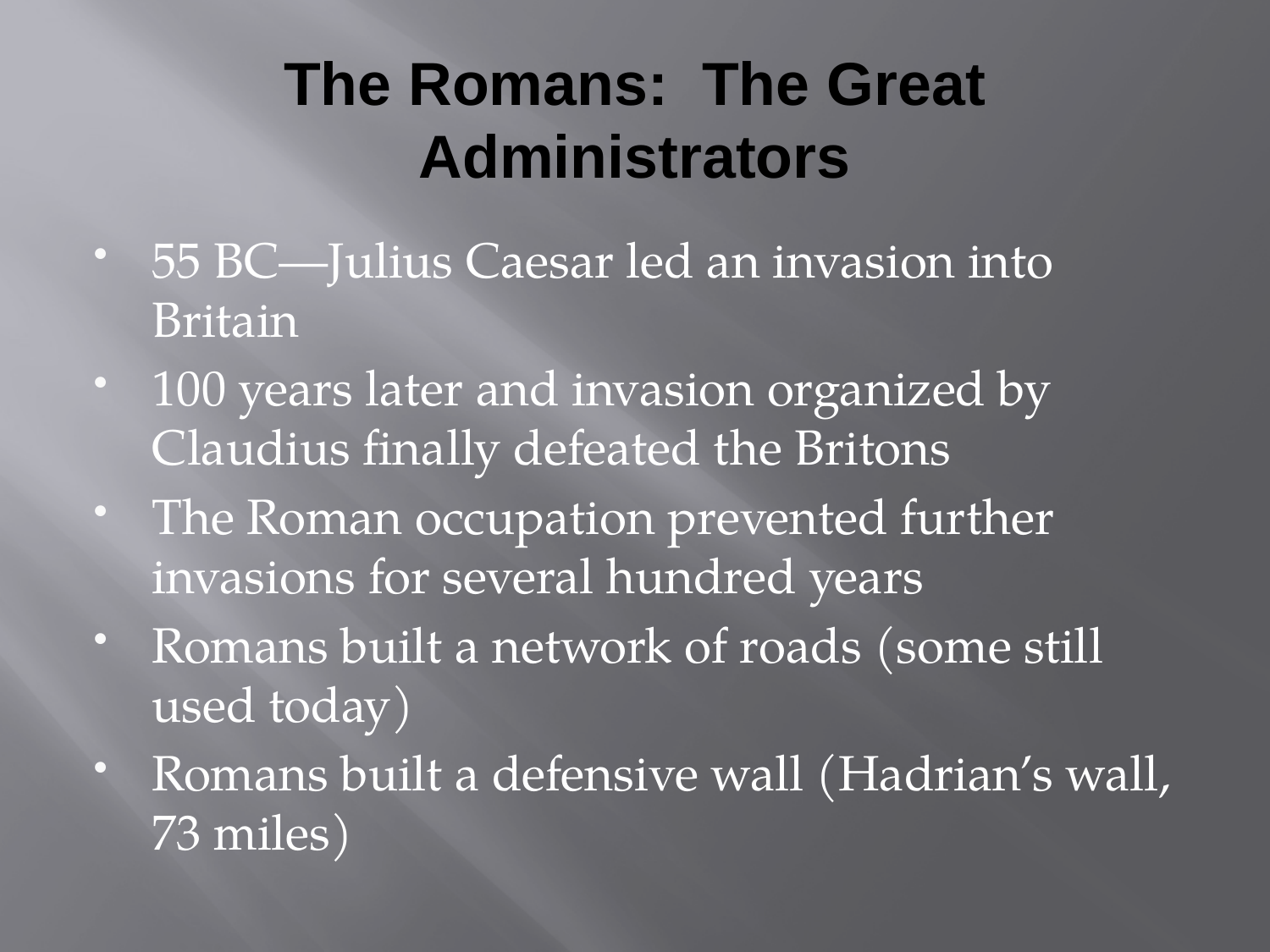

# The Romans:  The Great Administrators
55 BC—Julius Caesar led an invasion into Britain
100 years later and invasion organized by Claudius finally defeated the Britons
The Roman occupation prevented further invasions for several hundred years
Romans built a network of roads (some still used today)
Romans built a defensive wall (Hadrian’s wall, 73 miles)